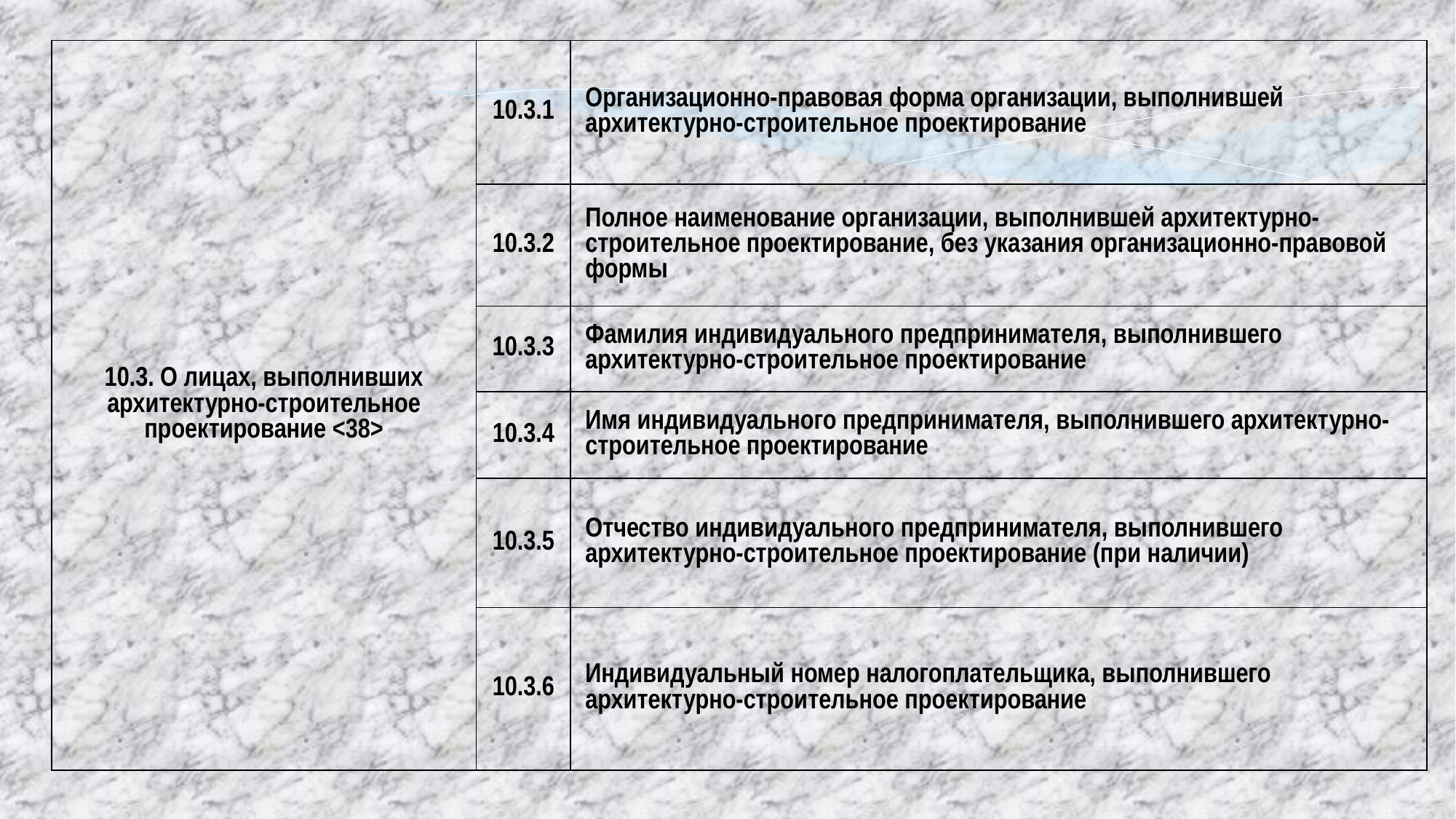

| 10.3. О лицах, выполнивших архитектурно-строительное проектирование <38> | 10.3.1 | Организационно-правовая форма организации, выполнившей архитектурно-строительное проектирование |
| --- | --- | --- |
|  | 10.3.2 | Полное наименование организации, выполнившей архитектурно-строительное проектирование, без указания организационно-правовой формы |
|  | 10.3.3 | Фамилия индивидуального предпринимателя, выполнившего архитектурно-строительное проектирование |
|  | 10.3.4 | Имя индивидуального предпринимателя, выполнившего архитектурно-строительное проектирование |
|  | 10.3.5 | Отчество индивидуального предпринимателя, выполнившего архитектурно-строительное проектирование (при наличии) |
|  | 10.3.6 | Индивидуальный номер налогоплательщика, выполнившего архитектурно-строительное проектирование |